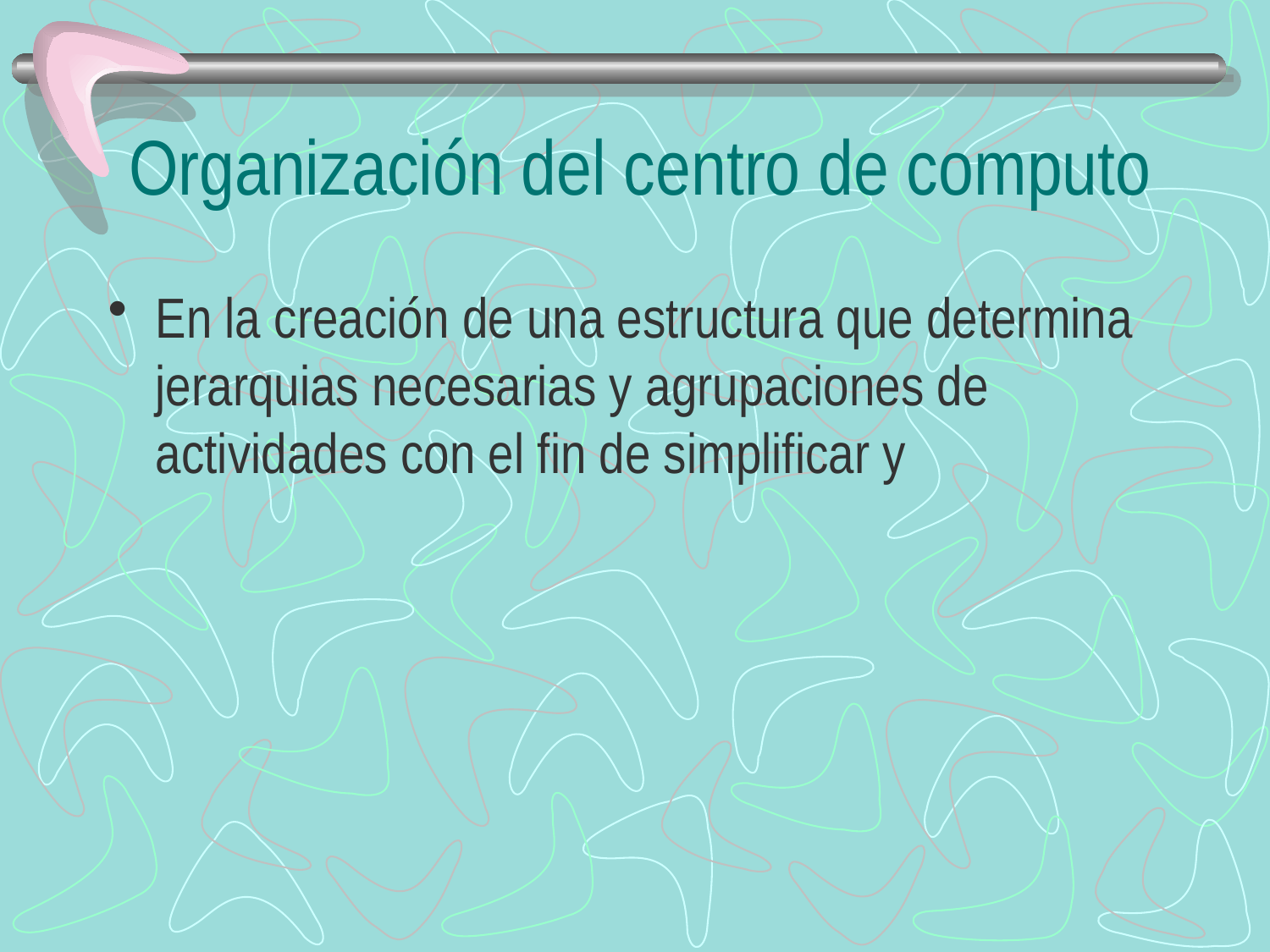

# Organización del centro de computo
En la creación de una estructura que determina jerarquias necesarias y agrupaciones de actividades con el fin de simplificar y